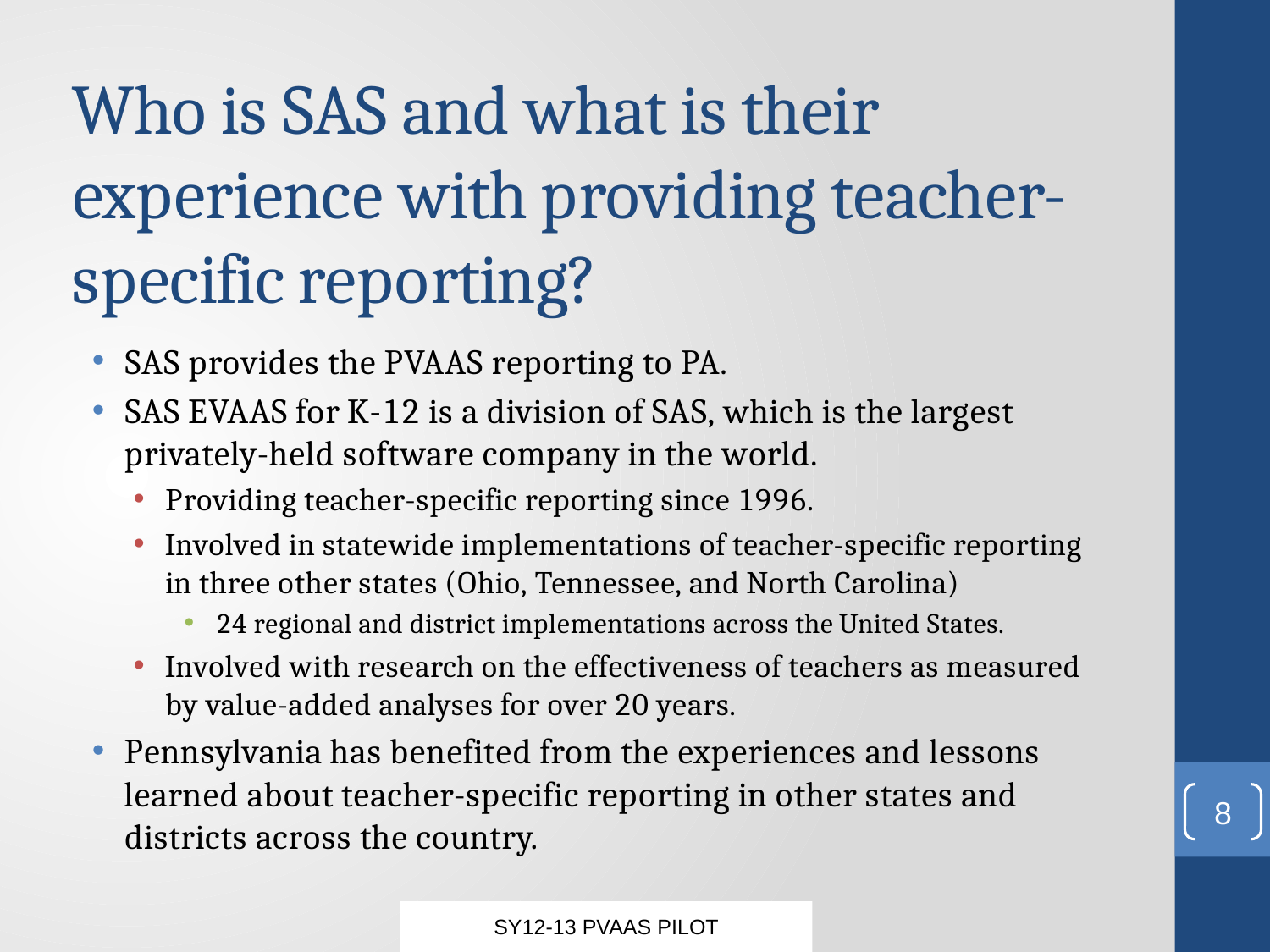

# Who is SAS and what is their experience with providing teacher-specific reporting?
SAS provides the PVAAS reporting to PA.
SAS EVAAS for K-12 is a division of SAS, which is the largest privately-held software company in the world.
Providing teacher-specific reporting since 1996.
Involved in statewide implementations of teacher-specific reporting in three other states (Ohio, Tennessee, and North Carolina)
24 regional and district implementations across the United States.
Involved with research on the effectiveness of teachers as measured by value-added analyses for over 20 years.
Pennsylvania has benefited from the experiences and lessons learned about teacher-specific reporting in other states and districts across the country.

8
SY12-13 PVAAS PILOT